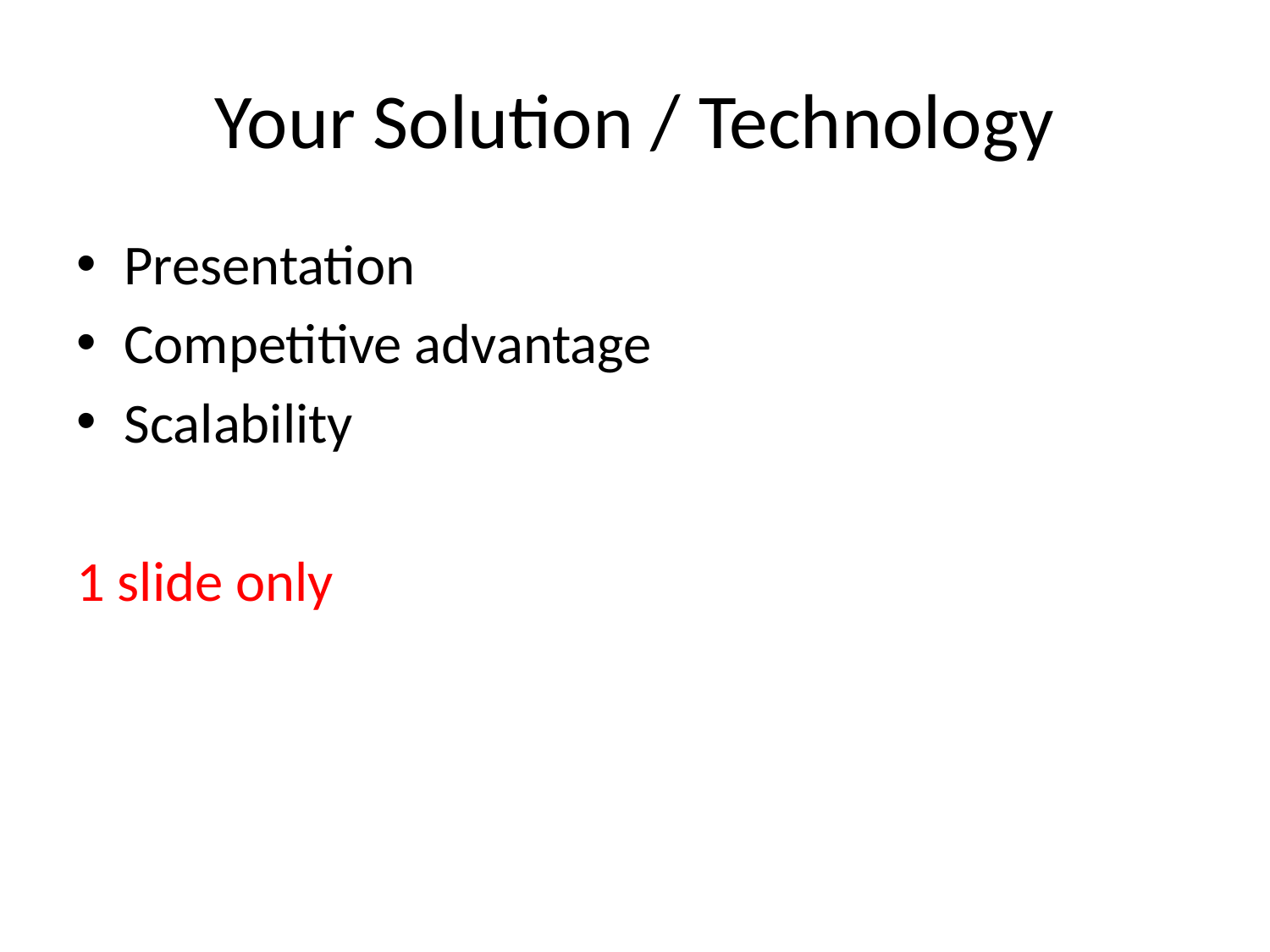

# Your Solution / Technology
Presentation
Competitive advantage
Scalability

1 slide only